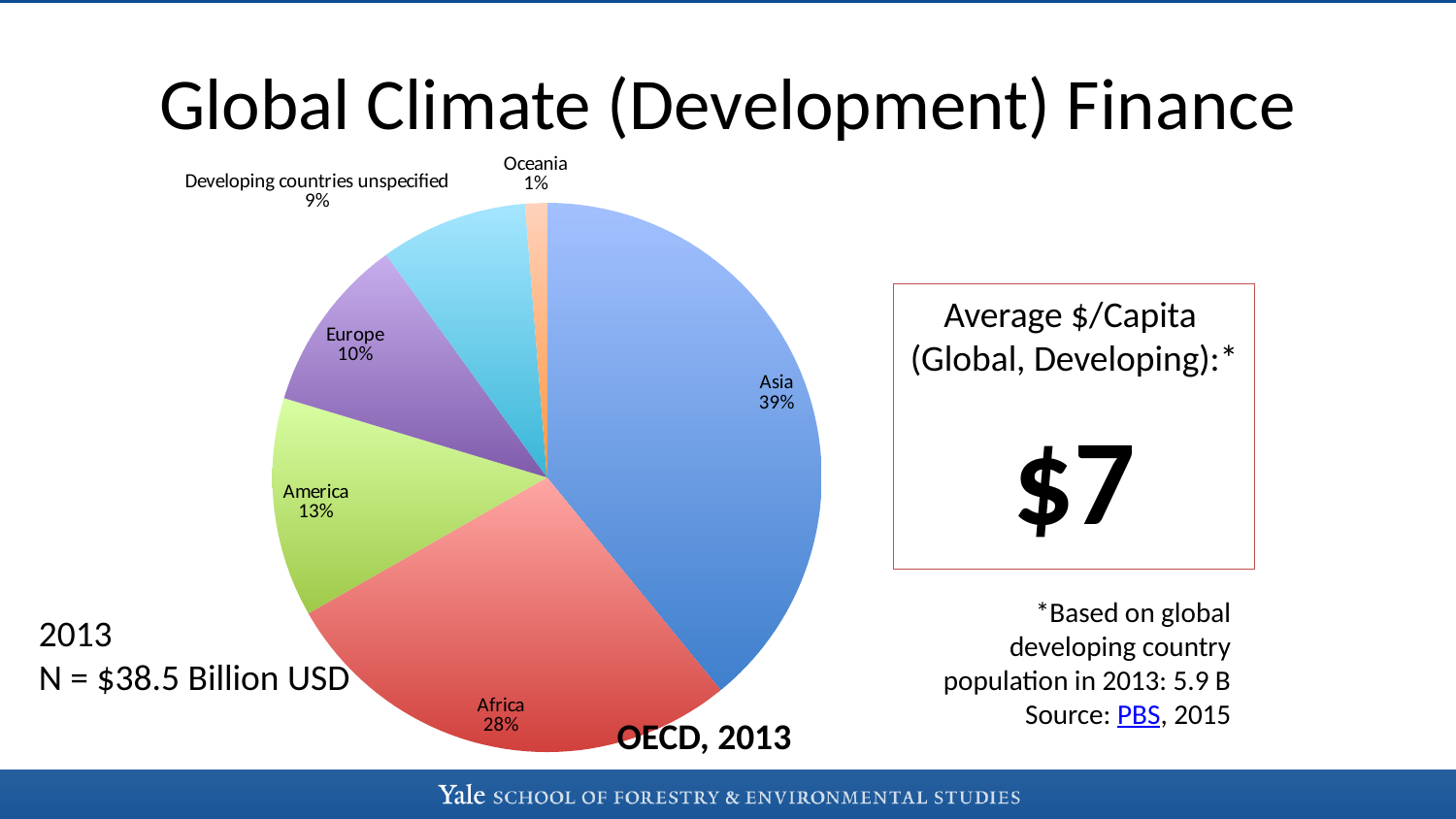

# Global Climate (Development) Finance

### Chart

| Category |  |
|---|---|
| Asia | 15060287408.9911 |
| Africa | 10650164310.5368 |
| America | 4973251410.67675 |
| Europe | 3994263092.3318 |
| Developing countries unspecified | 3343625144.89129 |
| Oceania | 493577408.656864 |
Average $/Capita
(Global, Developing):*
$7

*Based on global developing country population in 2013: 5.9 B
Source: PBS, 2015
2013
N = $38.5 Billion USD
OECD, 2013